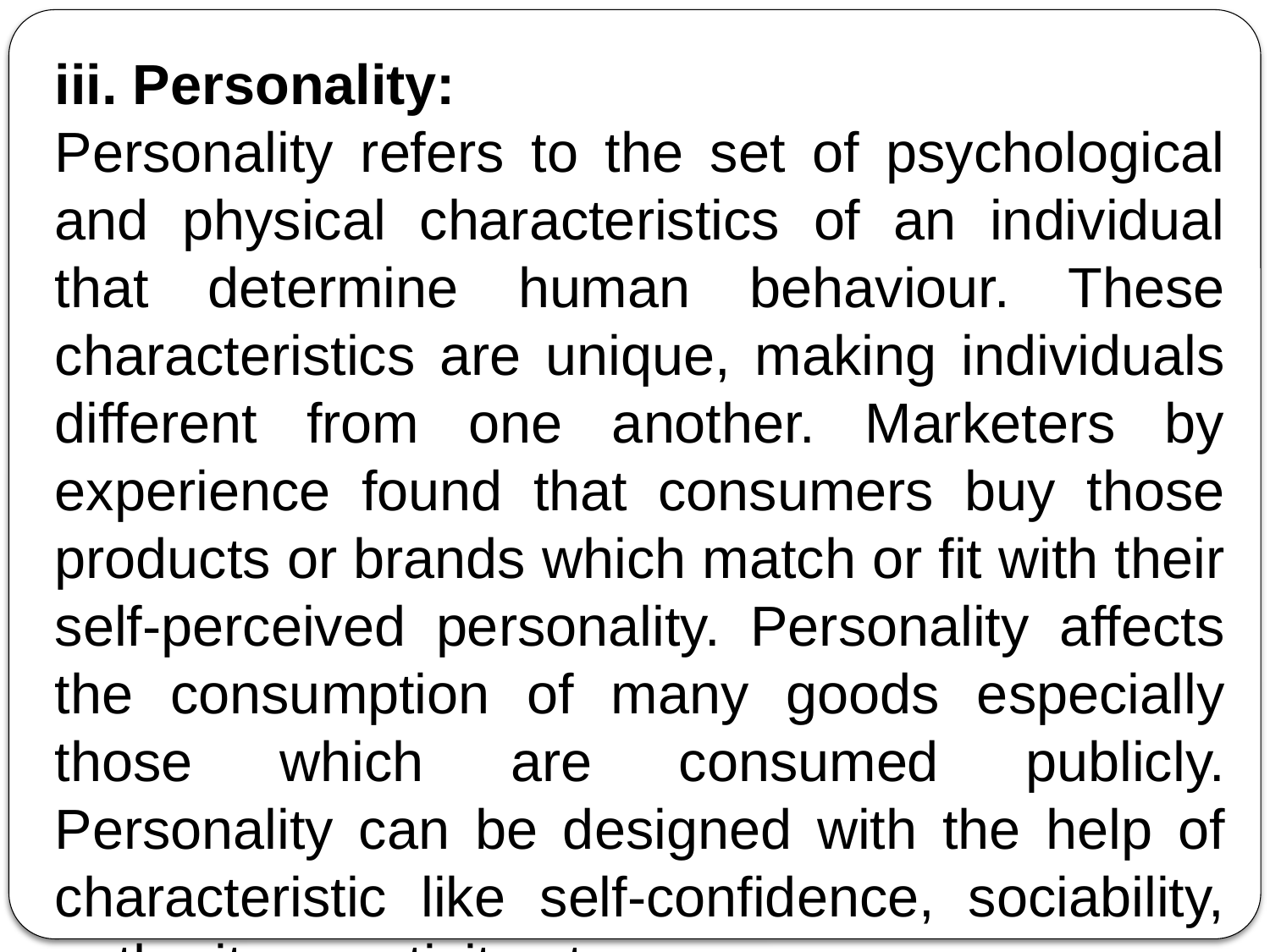

iii. Personality:
Personality refers to the set of psychological and physical characteristics of an individual that determine human behaviour. These characteristics are unique, making individuals different from one another. Marketers by experience found that consumers buy those products or brands which match or fit with their self-perceived personality. Personality affects the consumption of many goods especially those which are consumed publicly. Personality can be designed with the help of characteristic like self-confidence, sociability, authority, creativity etc.